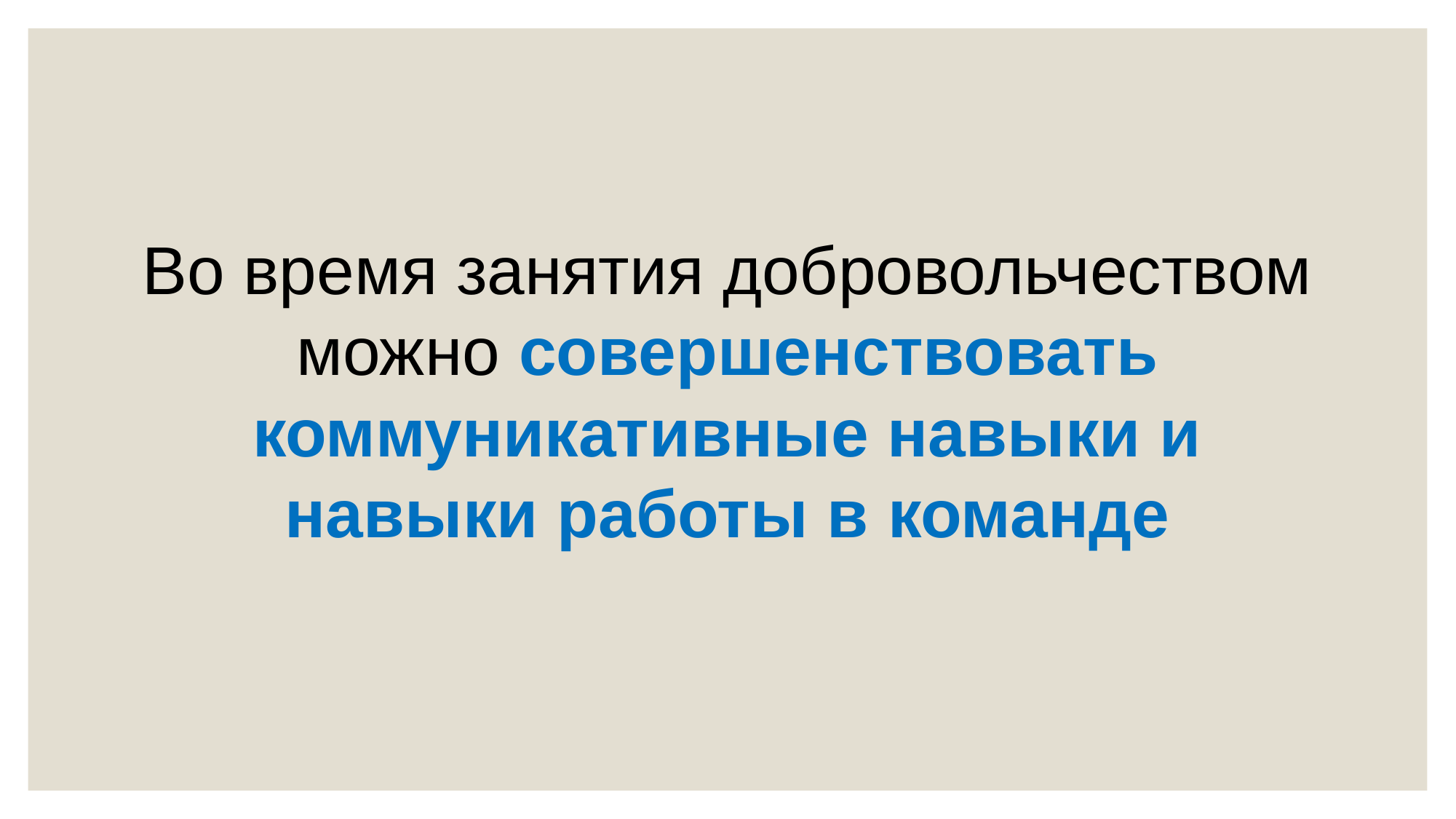

Во время занятия добровольчеством можно совершенствовать коммуникативные навыки и навыки работы в команде